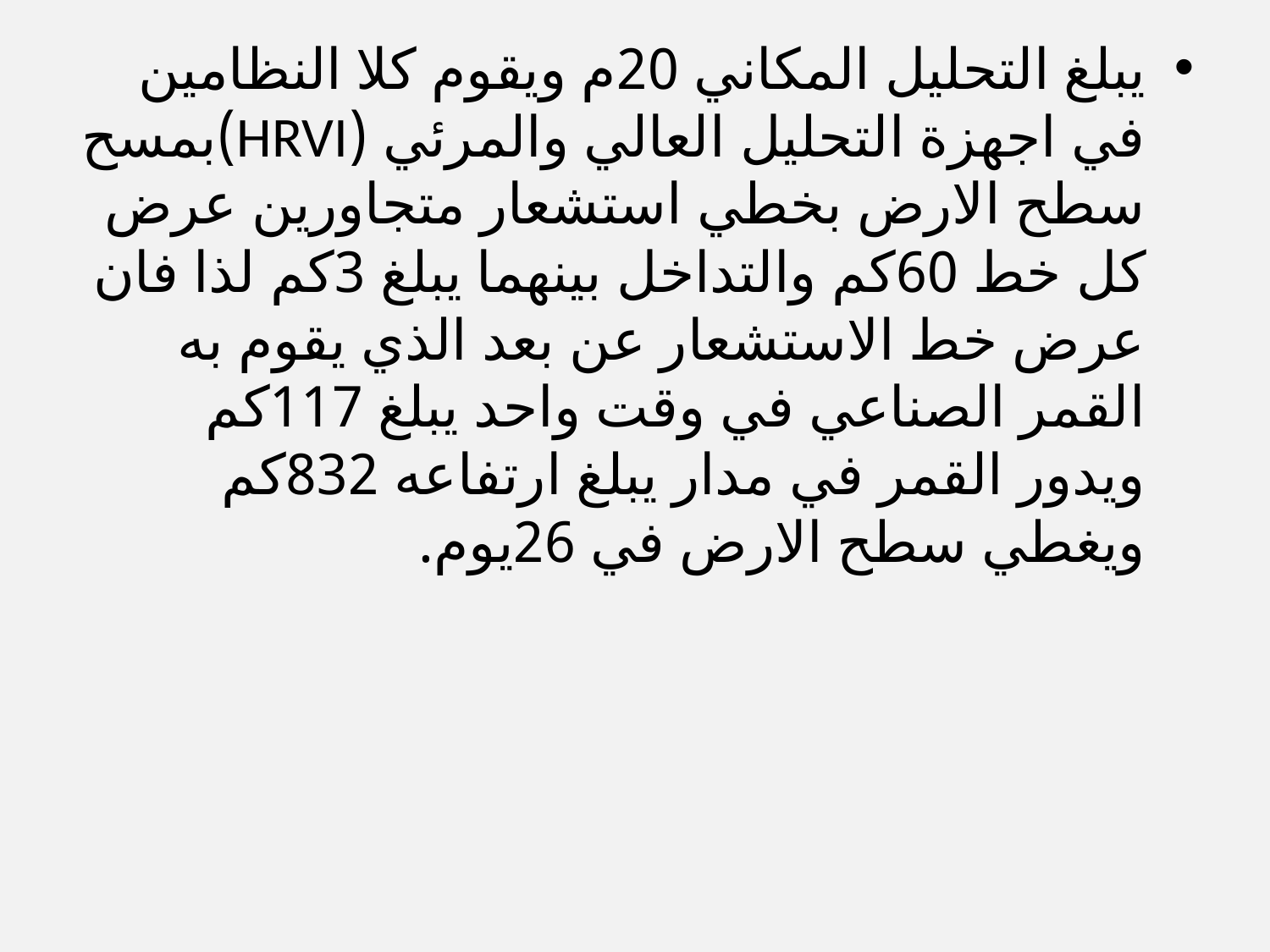

يبلغ التحليل المكاني 20م ويقوم كلا النظامين في اجهزة التحليل العالي والمرئي (HRVI)بمسح سطح الارض بخطي استشعار متجاورين عرض كل خط 60كم والتداخل بينهما يبلغ 3كم لذا فان عرض خط الاستشعار عن بعد الذي يقوم به القمر الصناعي في وقت واحد يبلغ 117كم ويدور القمر في مدار يبلغ ارتفاعه 832كم ويغطي سطح الارض في 26يوم.